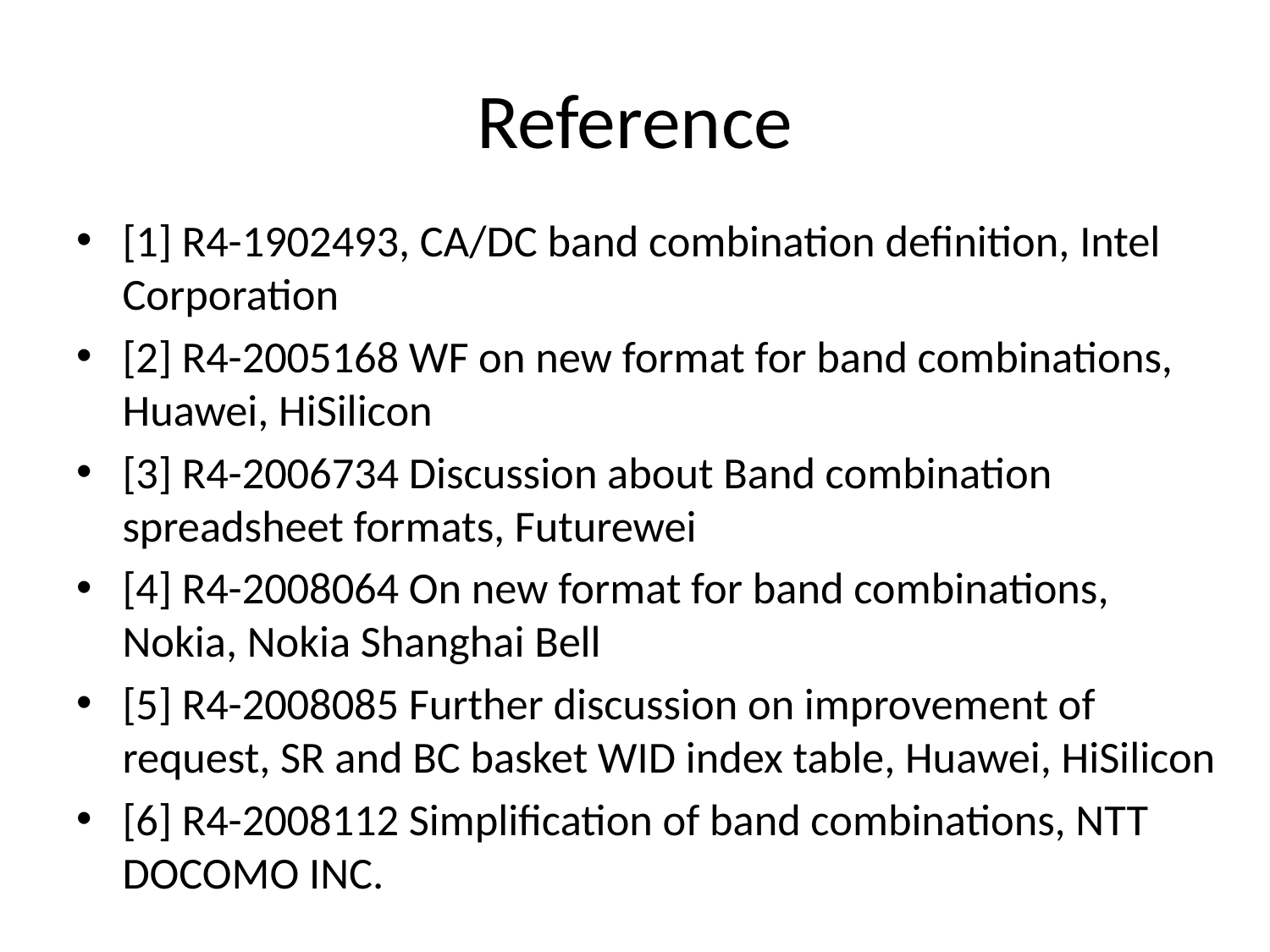

# Reference
[1] R4-1902493, CA/DC band combination definition, Intel Corporation
[2] R4-2005168 WF on new format for band combinations, Huawei, HiSilicon
[3] R4-2006734 Discussion about Band combination spreadsheet formats, Futurewei
[4] R4-2008064 On new format for band combinations, Nokia, Nokia Shanghai Bell
[5] R4-2008085 Further discussion on improvement of request, SR and BC basket WID index table, Huawei, HiSilicon
[6] R4-2008112 Simplification of band combinations, NTT DOCOMO INC.